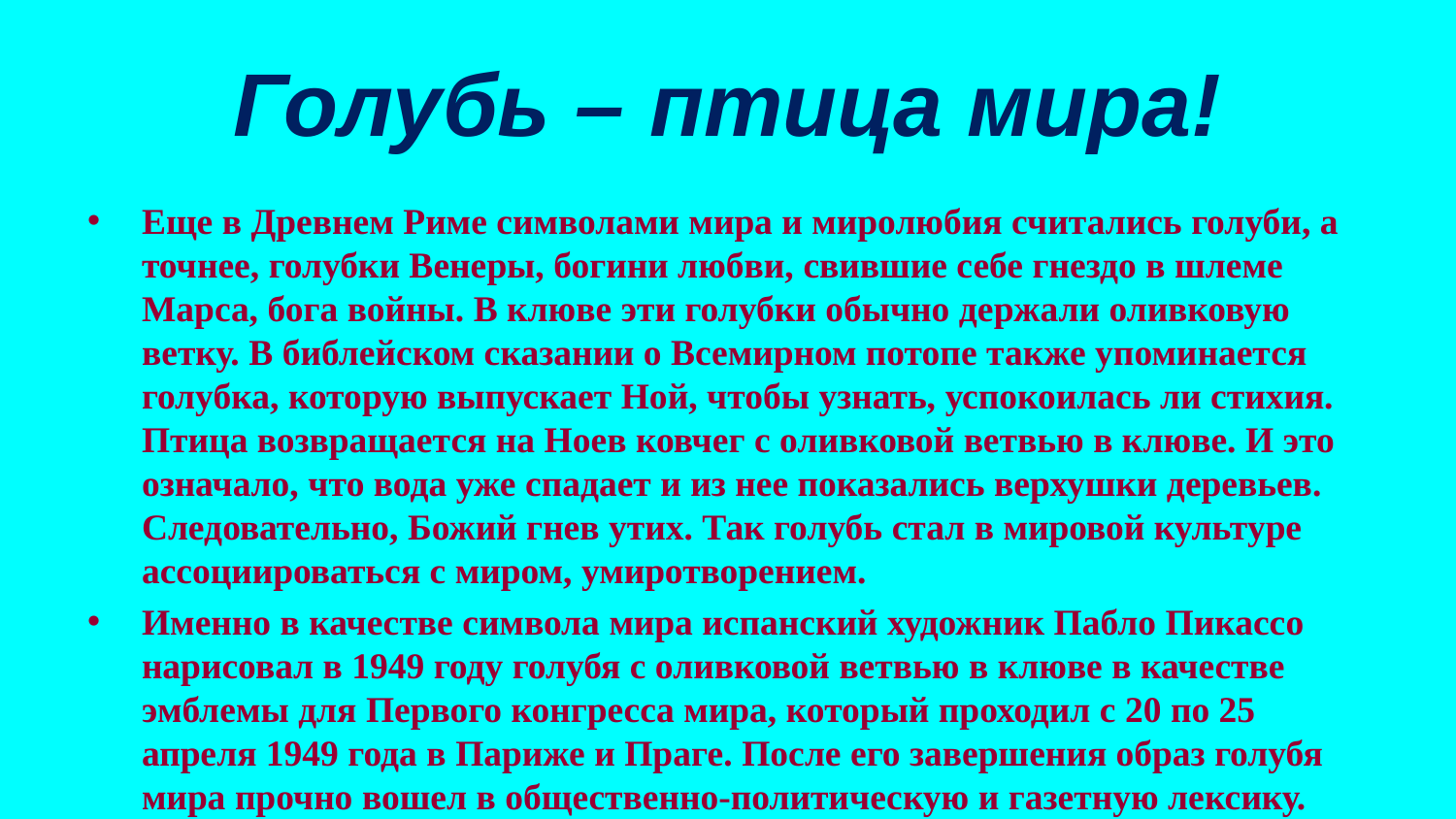

# Голубь – птица мира!
Еще в Древнем Риме символами мира и миролюбия считались голуби, а точнее, голубки Венеры, богини любви, свившие себе гнездо в шлеме Марса, бога войны. В клюве эти голубки обычно держали оливковую ветку. В библейском сказании о Всемирном потопе также упоминается голубка, которую выпускает Ной, чтобы узнать, успокоилась ли стихия. Птица возвращается на Ноев ковчег с оливковой ветвью в клюве. И это означало, что вода уже спадает и из нее показались верхушки деревьев. Следовательно, Божий гнев утих. Так голубь стал в мировой культуре ассоциироваться с миром, умиротворением.
Именно в качестве символа мира испанский художник Пабло Пикассо нарисовал в 1949 году голубя с оливковой ветвью в клюве в качестве эмблемы для Первого конгресса мира, который проходил с 20 по 25 апреля 1949 года в Париже и Праге. После его завершения образ голубя мира прочно вошел в общественно-политическую и газетную лексику.